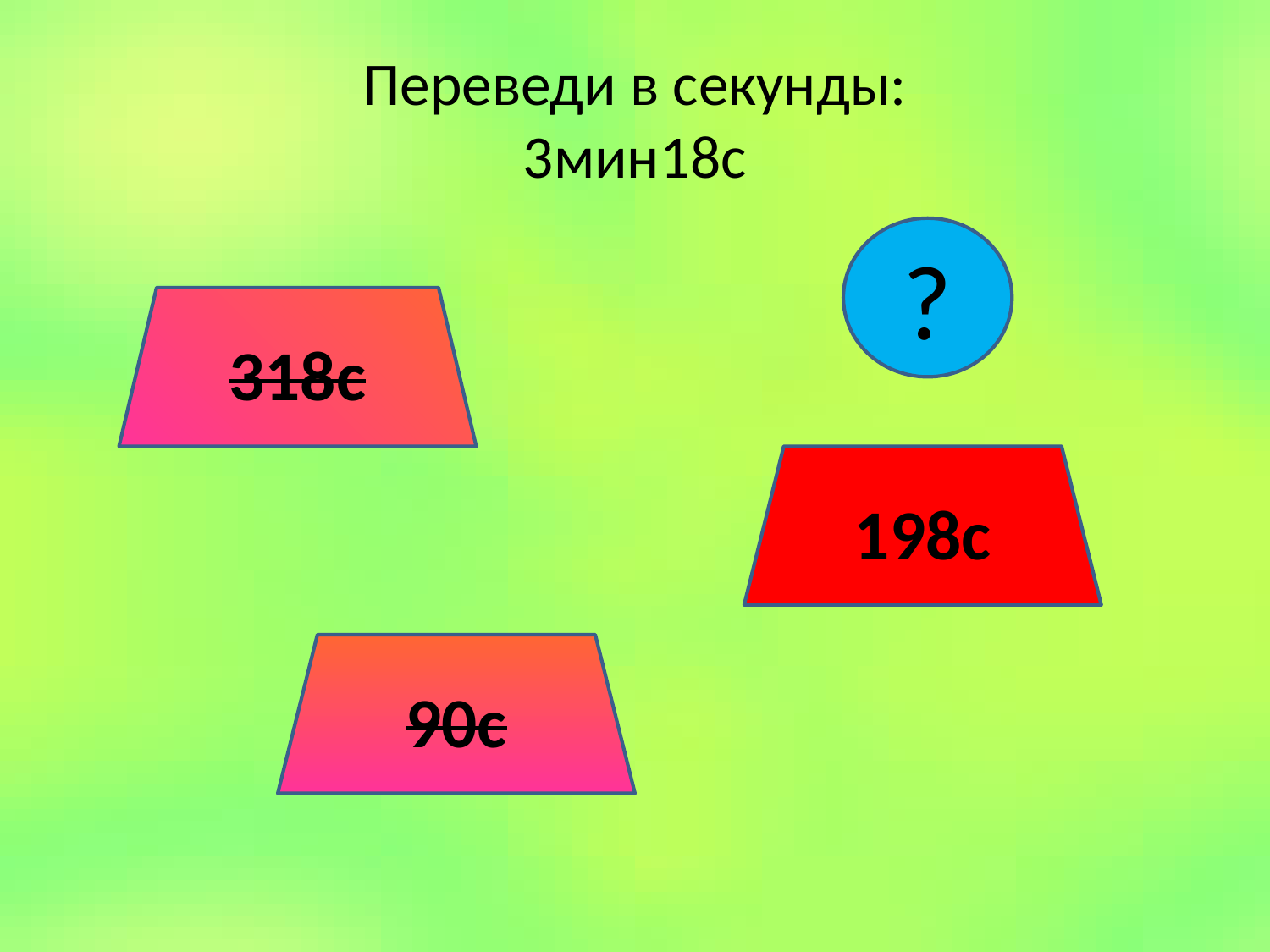

# Переведи в секунды: 3мин18с
?
318с
198с
90с